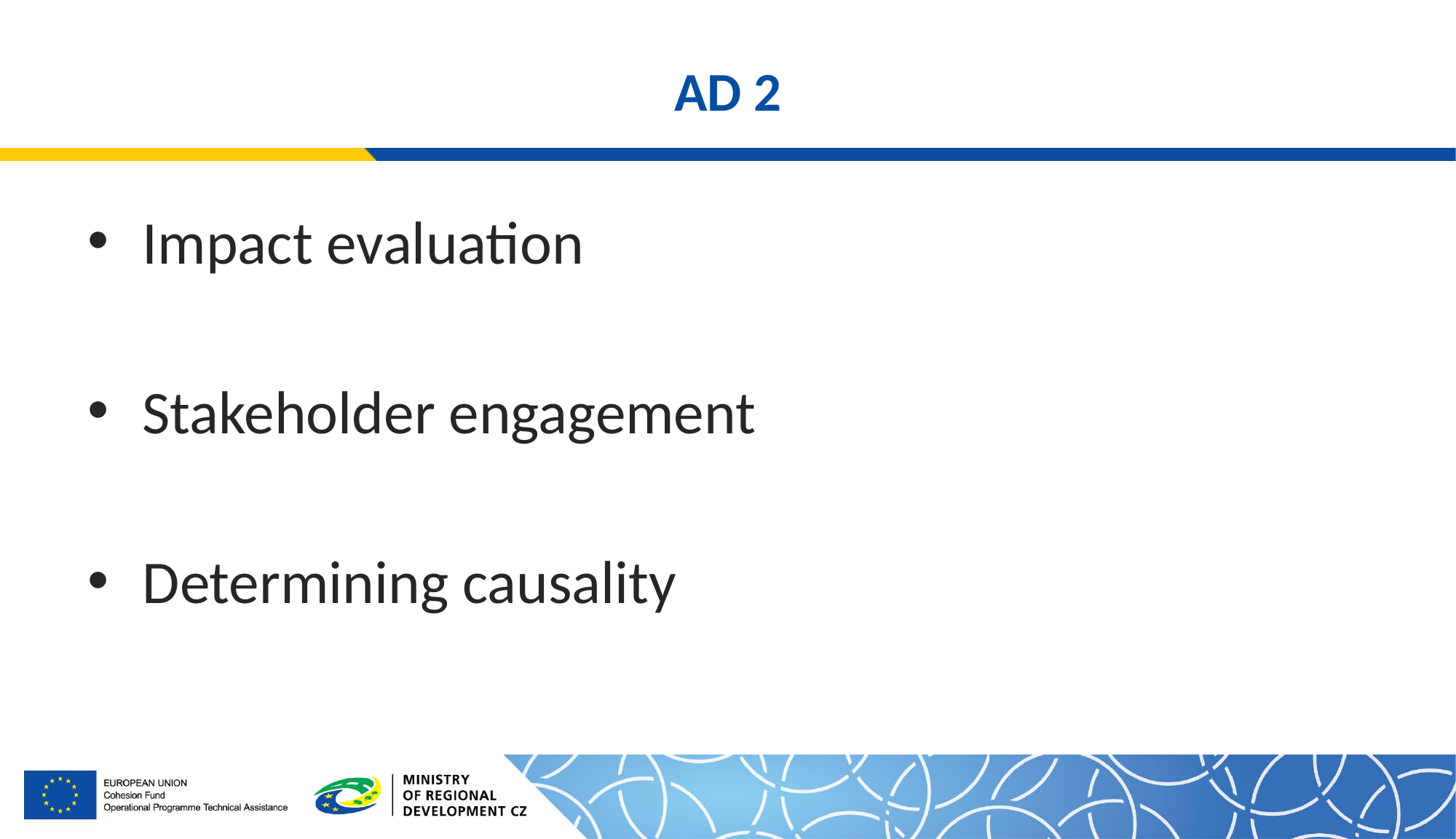

# AD 2
Impact evaluation

Stakeholder engagement

Determining causality